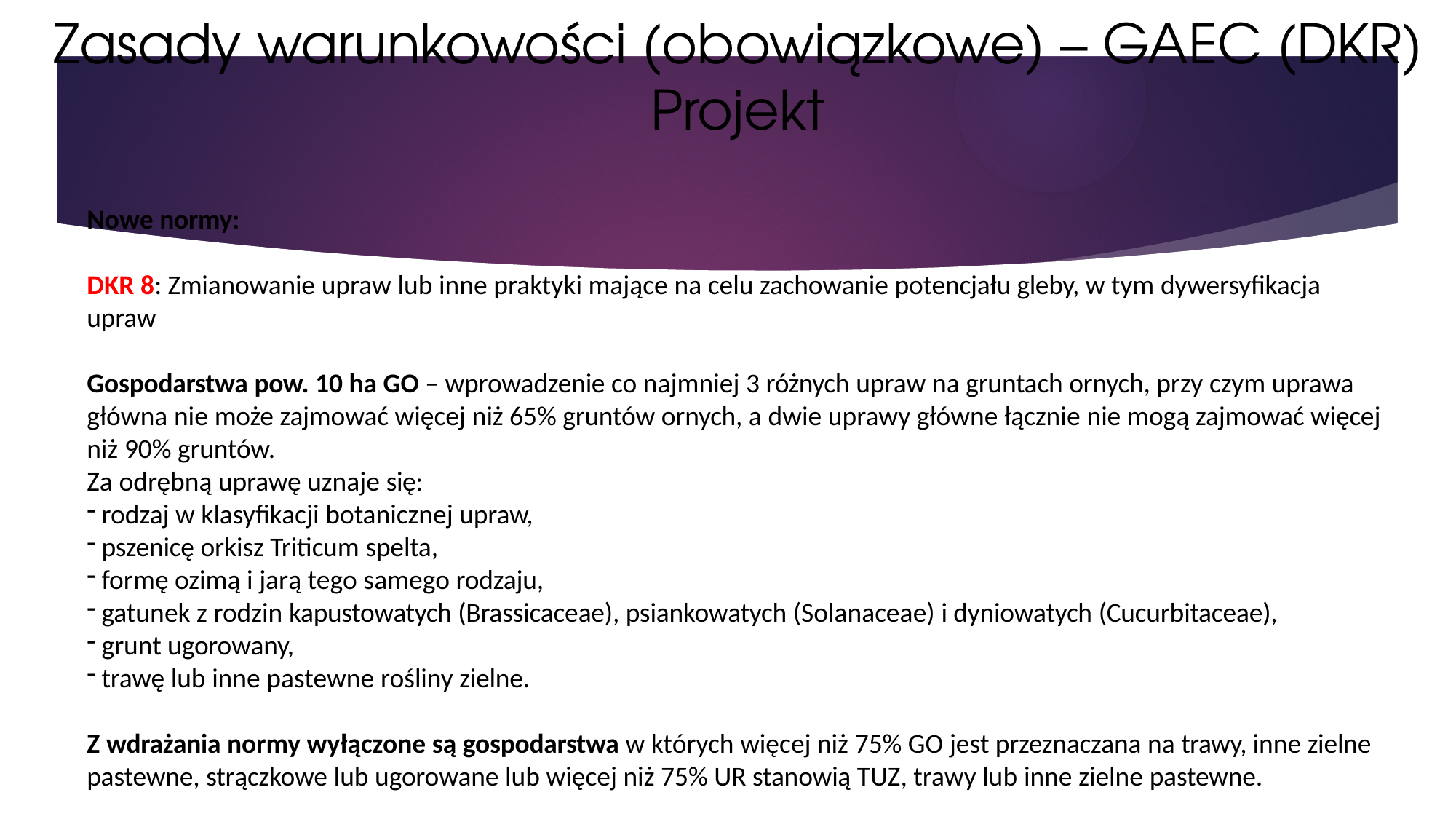

# Zasady warunkowości (obowiązkowe) – GAEC (DKR)
Projekt
Nowe normy:
DKR 8: Zmianowanie upraw lub inne praktyki mające na celu zachowanie potencjału gleby, w tym dywersyfikacja
upraw
Gospodarstwa pow. 10 ha GO – wprowadzenie co najmniej 3 różnych upraw na gruntach ornych, przy czym uprawa główna nie może zajmować więcej niż 65% gruntów ornych, a dwie uprawy główne łącznie nie mogą zajmować więcej niż 90% gruntów.
Za odrębną uprawę uznaje się:
rodzaj w klasyfikacji botanicznej upraw,
pszenicę orkisz Triticum spelta,
formę ozimą i jarą tego samego rodzaju,
gatunek z rodzin kapustowatych (Brassicaceae), psiankowatych (Solanaceae) i dyniowatych (Cucurbitaceae),
grunt ugorowany,
trawę lub inne pastewne rośliny zielne.
Z wdrażania normy wyłączone są gospodarstwa w których więcej niż 75% GO jest przeznaczana na trawy, inne zielne pastewne, strączkowe lub ugorowane lub więcej niż 75% UR stanowią TUZ, trawy lub inne zielne pastewne.